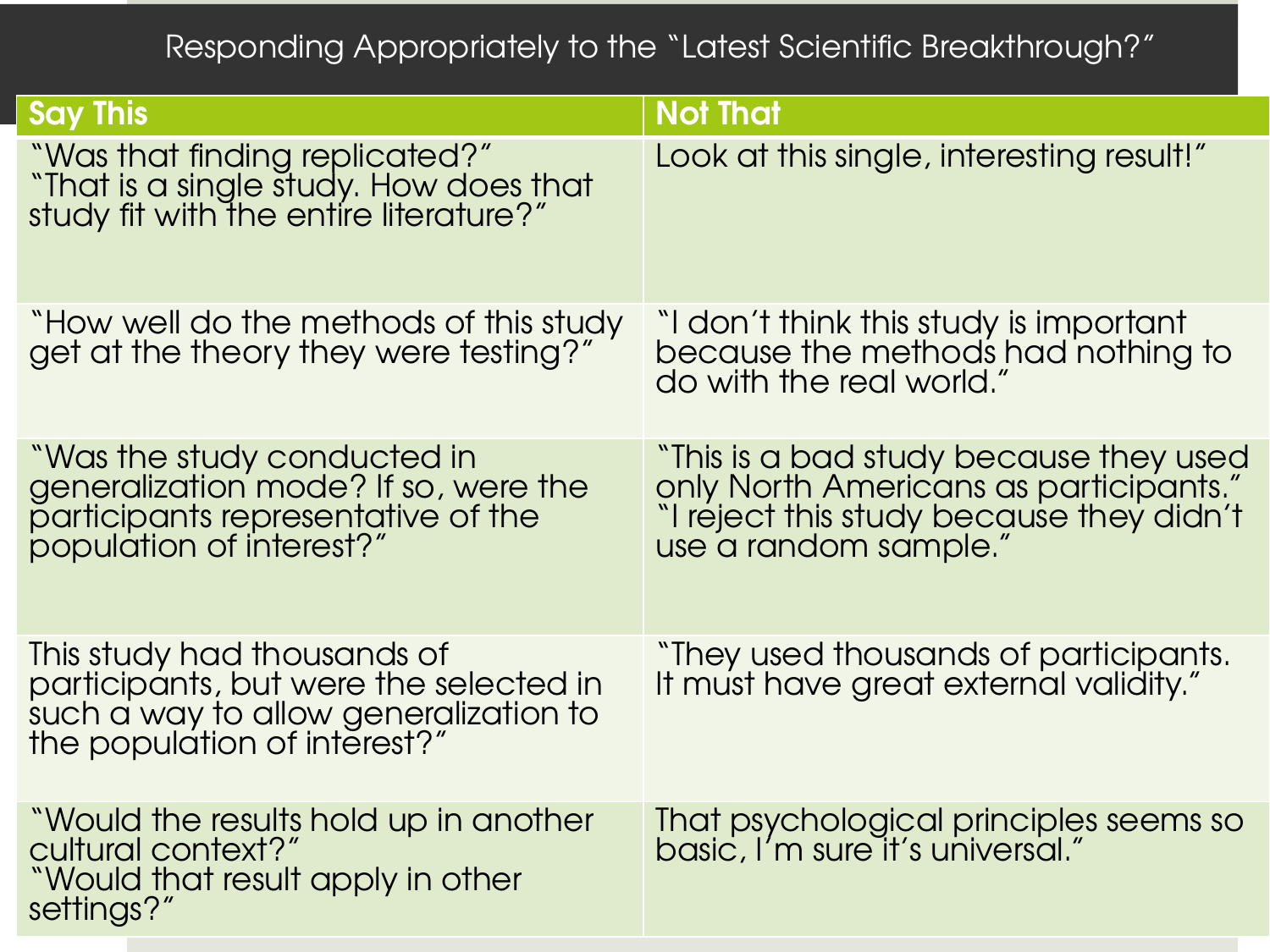

# Responding Appropriately to the “Latest Scientific Breakthrough?”
| Say This | Not That |
| --- | --- |
| “Was that finding replicated?” “That is a single study. How does that study fit with the entire literature?” | Look at this single, interesting result!” |
| “How well do the methods of this study get at the theory they were testing?” | “I don’t think this study is important because the methods had nothing to do with the real world.” |
| “Was the study conducted in generalization mode? If so, were the participants representative of the population of interest?” | “This is a bad study because they used only North Americans as participants.” “I reject this study because they didn’t use a random sample.” |
| This study had thousands of participants, but were the selected in such a way to allow generalization to the population of interest?” | “They used thousands of participants. It must have great external validity.” |
| “Would the results hold up in another cultural context?” “Would that result apply in other settings?” | That psychological principles seems so basic, I’m sure it’s universal.” |